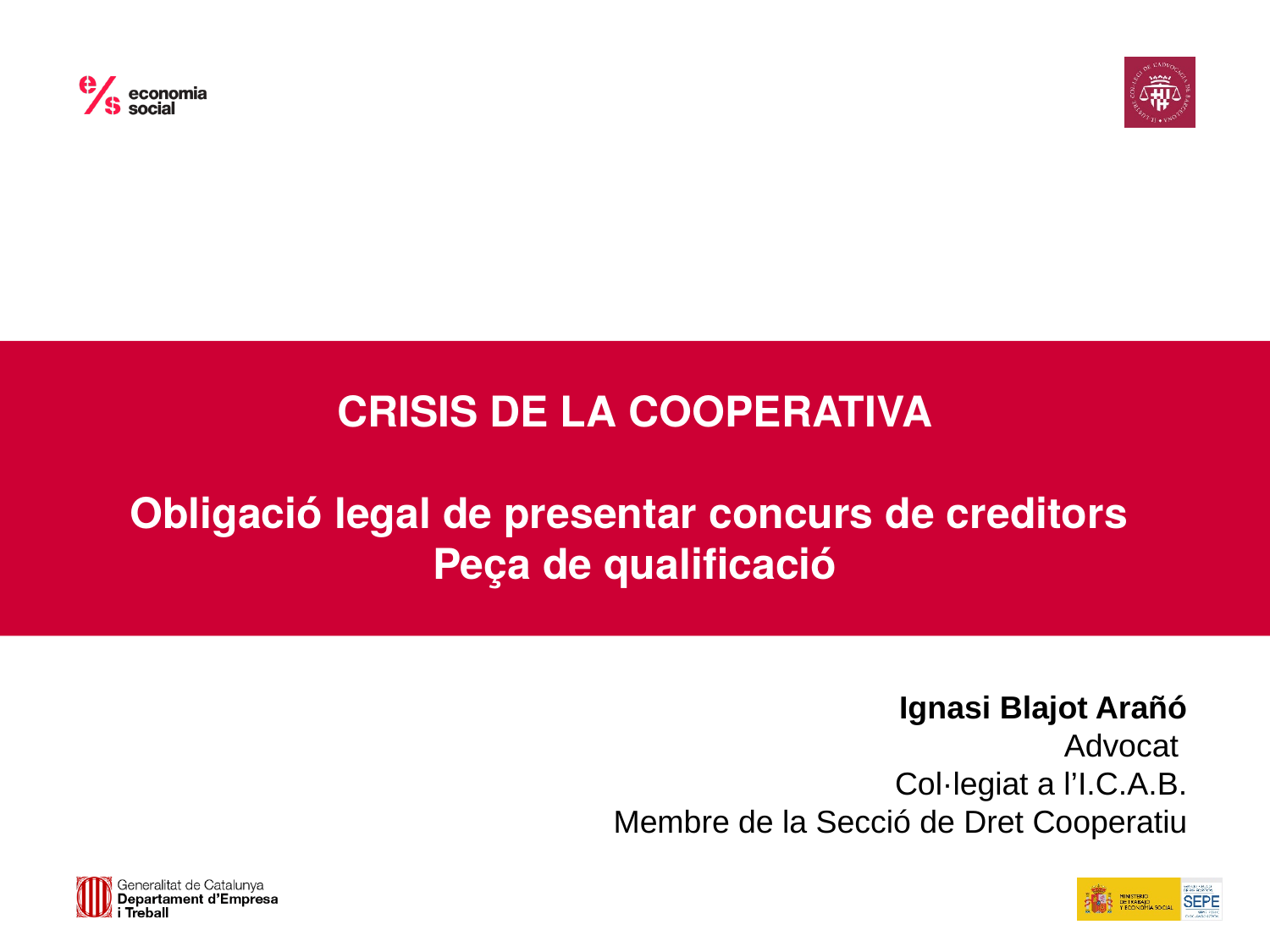

CRISIS DE LA COOPERATIVA
Obligació legal de presentar concurs de creditors
Peça de qualificació

 Ignasi Blajot Arañó
Advocat
Col·legiat a l’I.C.A.B.
Membre de la Secció de Dret Cooperatiu